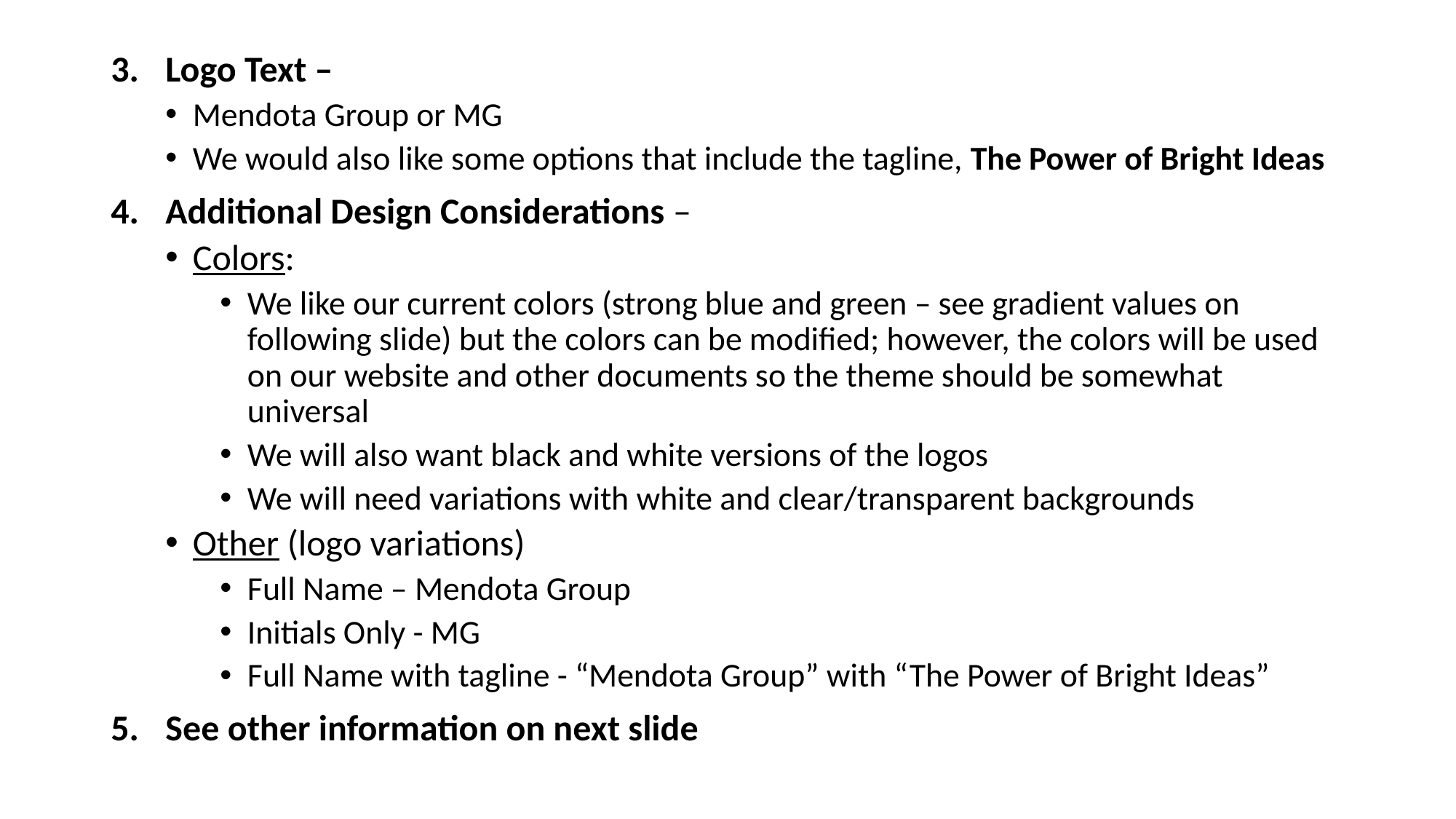

Logo Text –
Mendota Group or MG
We would also like some options that include the tagline, The Power of Bright Ideas
Additional Design Considerations –
Colors:
We like our current colors (strong blue and green – see gradient values on following slide) but the colors can be modified; however, the colors will be used on our website and other documents so the theme should be somewhat universal
We will also want black and white versions of the logos
We will need variations with white and clear/transparent backgrounds
Other (logo variations)
Full Name – Mendota Group
Initials Only - MG
Full Name with tagline - “Mendota Group” with “The Power of Bright Ideas”
See other information on next slide